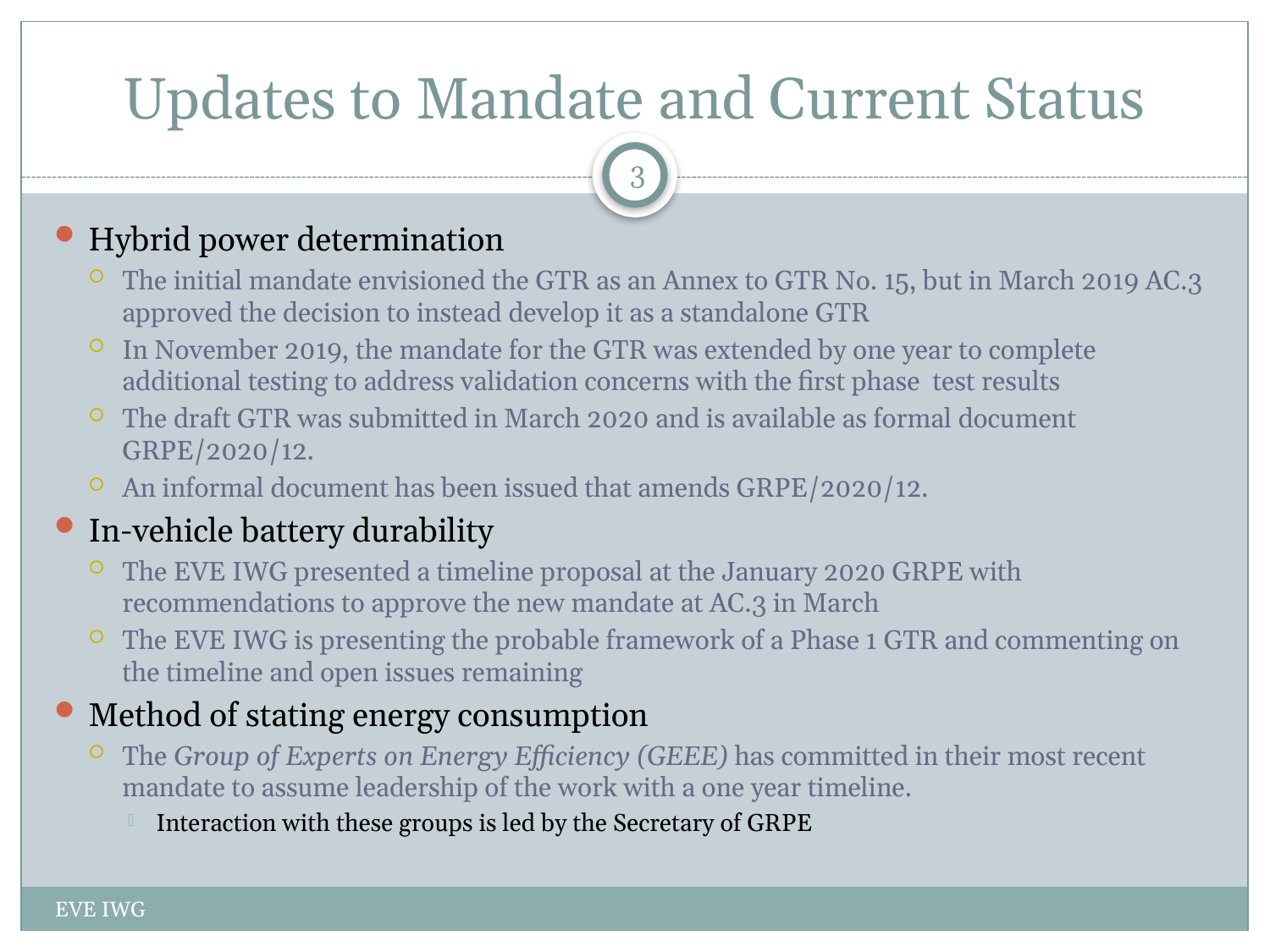

# Updates to Mandate and Current Status
3
Hybrid power determination
The initial mandate envisioned the GTR as an Annex to GTR No. 15, but in March 2019 AC.3 approved the decision to instead develop it as a standalone GTR
In November 2019, the mandate for the GTR was extended by one year to complete additional testing to address validation concerns with the first phase  test results
The draft GTR was submitted in March 2020 and is available as formal document GRPE/2020/12.
An informal document has been issued that amends GRPE/2020/12.
In-vehicle battery durability
The EVE IWG presented a timeline proposal at the January 2020 GRPE with recommendations to approve the new mandate at AC.3 in March
The EVE IWG is presenting the probable framework of a Phase 1 GTR and commenting on the timeline and open issues remaining
Method of stating energy consumption
The Group of Experts on Energy Efficiency (GEEE) has committed in their most recent mandate to assume leadership of the work with a one year timeline.
Interaction with these groups is led by the Secretary of GRPE
EVE IWG